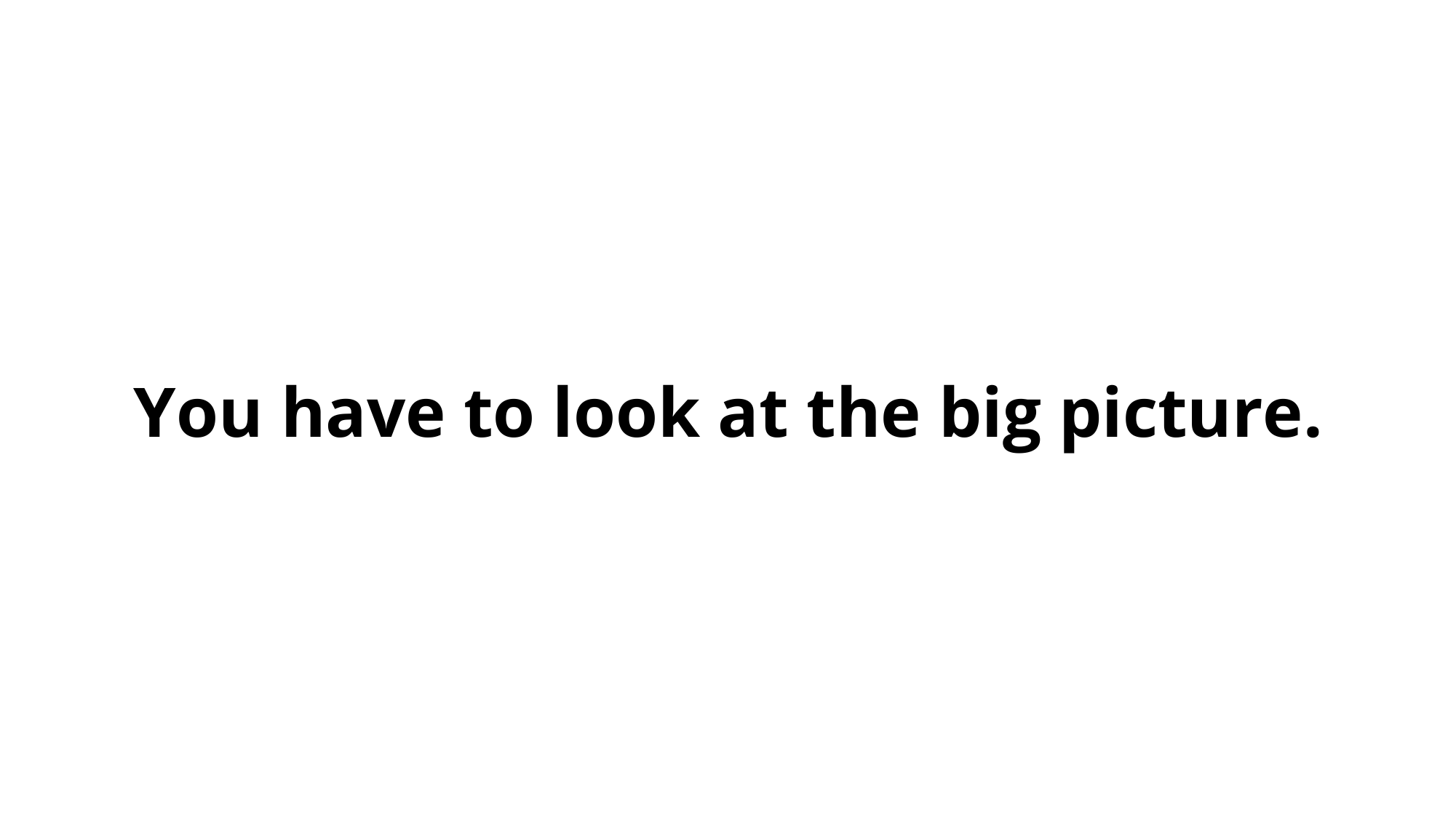

You have to look at the big picture.